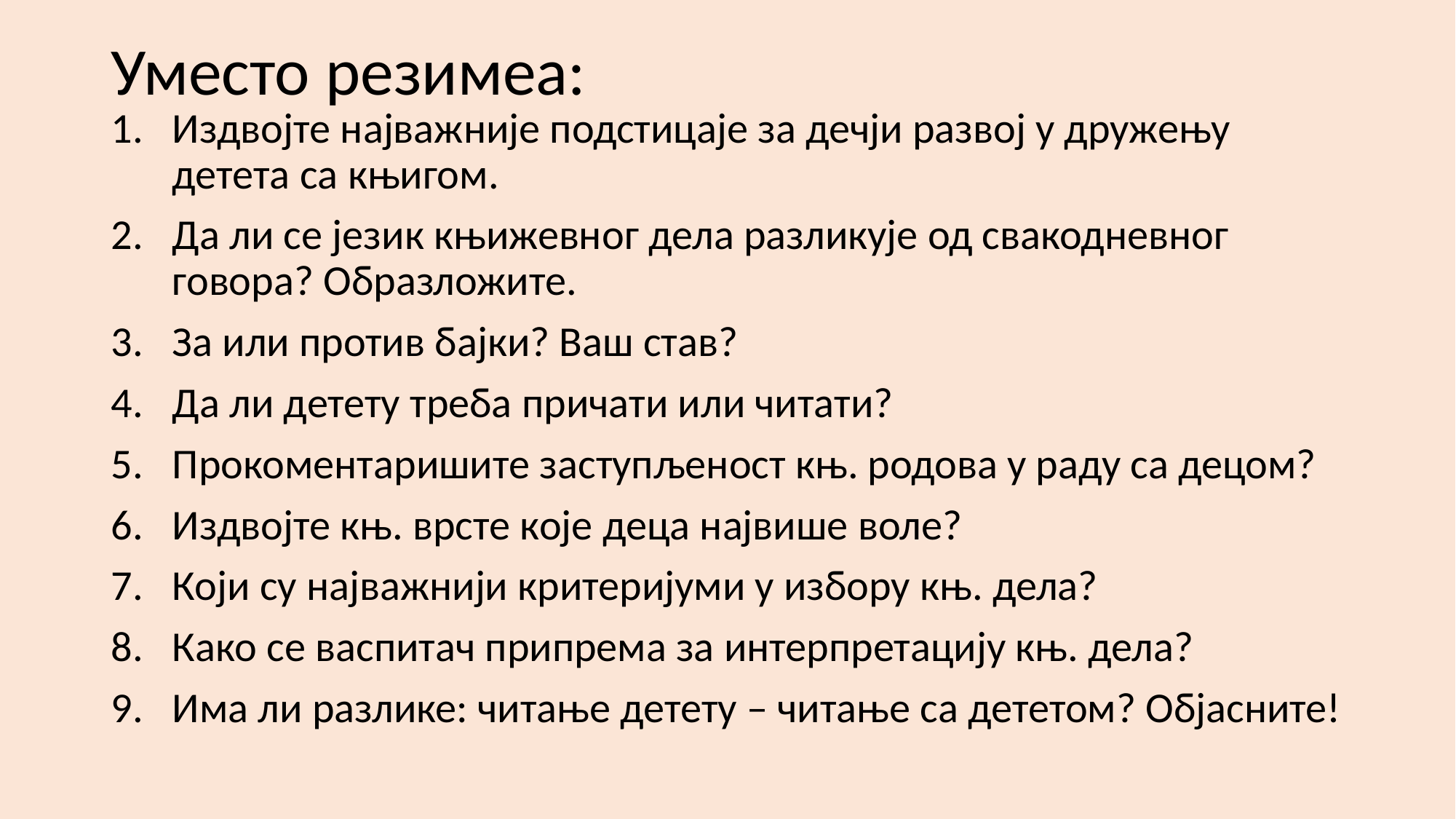

# Уместо резимеа:
Издвојте најважније подстицаје за дечји развој у дружењу детета са књигом.
Да ли се језик књижевног дела разликује од свакодневног говора? Образложите.
За или против бајки? Ваш став?
Да ли детету треба причати или читати?
Прокоментаришите заступљеност књ. родова у раду са децом?
Издвојте књ. врсте које деца највише воле?
Који су најважнији критеријуми у избору књ. дела?
Како се васпитач припрема за интерпретацију књ. дела?
Има ли разлике: читање детету – читање са дететом? Објасните!